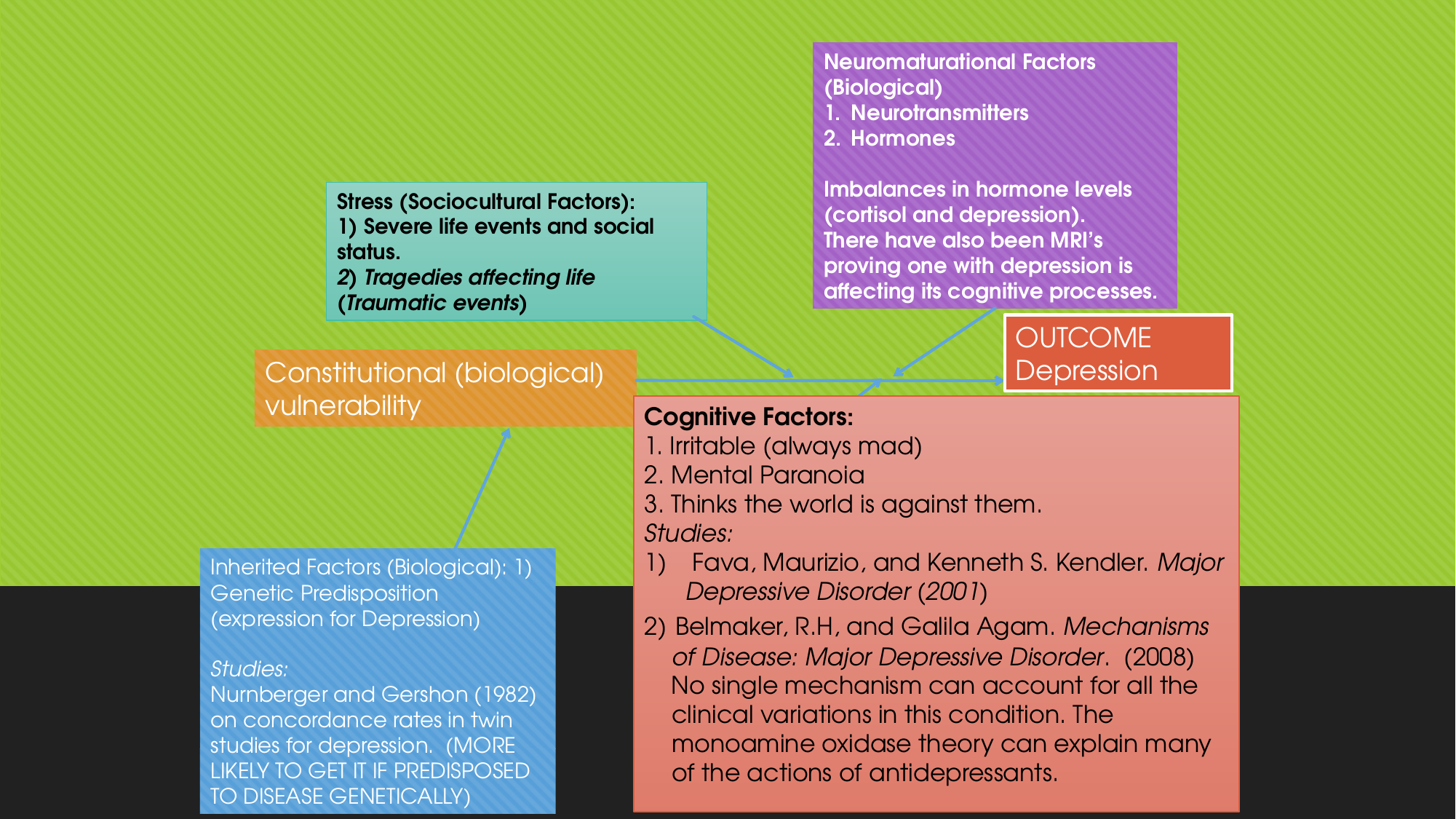

Neuromaturational Factors (Biological)
Neurotransmitters
Hormones

Imbalances in hormone levels (cortisol and depression).
There have also been MRI’s proving one with depression is affecting its cognitive processes.
Stress (Sociocultural Factors):
1) Severe life events and social status.
2) Tragedies affecting life (Traumatic events)
OUTCOME Depression
Constitutional (biological) vulnerability
Cognitive Factors:
1. Irritable (always mad)
2. Mental Paranoia
3. Thinks the world is against them.
Studies:
 Fava, Maurizio, and Kenneth S. Kendler. Major Depressive Disorder (2001)
2) Belmaker, R.H, and Galila Agam. Mechanisms of Disease: Major Depressive Disorder.  (2008)
    No single mechanism can account for all the clinical variations in this condition. The monoamine oxidase theory can explain many of the actions of antidepressants.

Inherited Factors (Biological): 1) Genetic Predisposition (expression for Depression)

Studies:
Nurnberger and Gershon (1982) on concordance rates in twin studies for depression.  (MORE LIKELY TO GET IT IF PREDISPOSED TO DISEASE GENETICALLY)